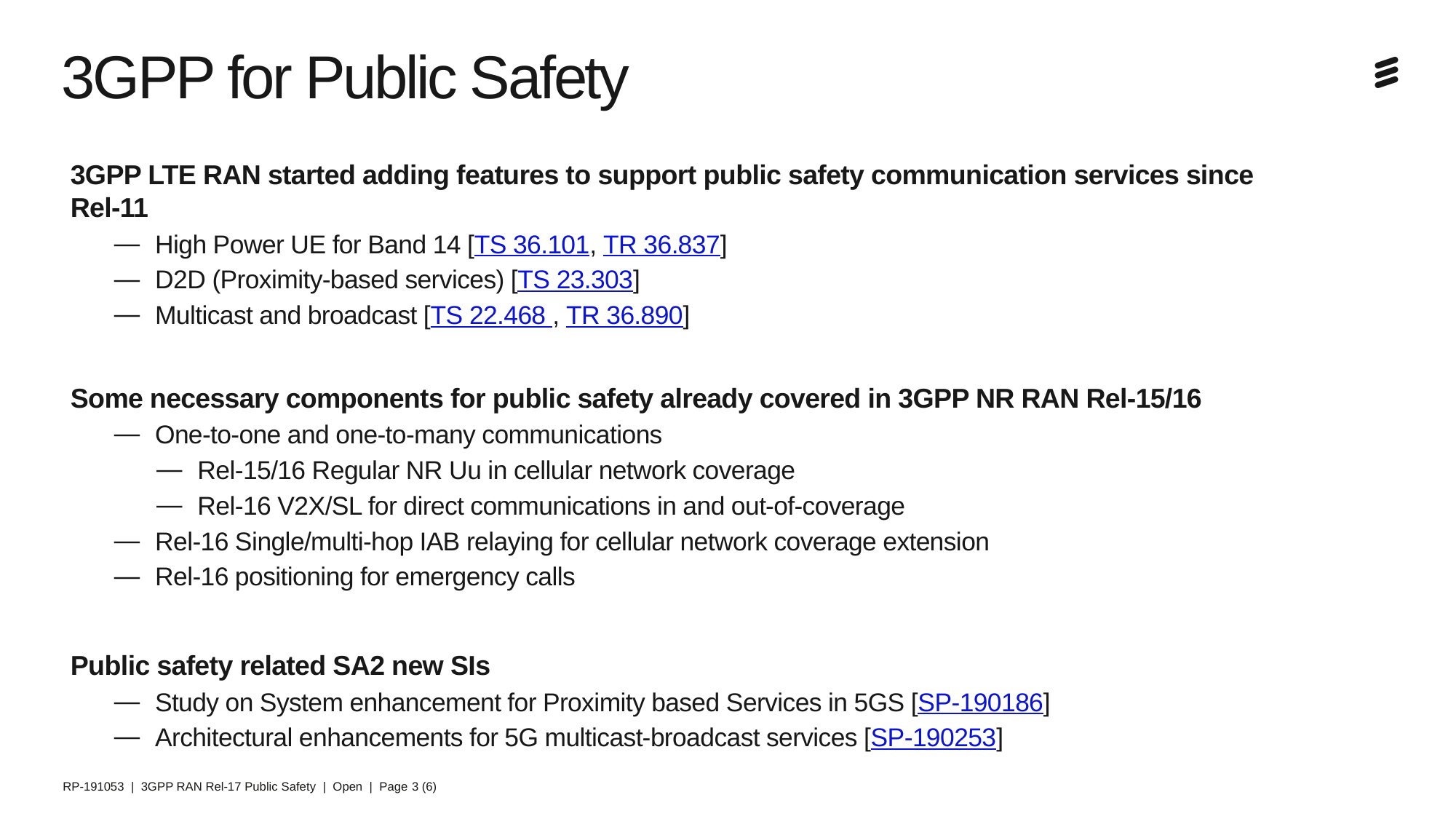

# 3GPP for Public Safety
3GPP LTE RAN started adding features to support public safety communication services since Rel-11
High Power UE for Band 14 [TS 36.101, TR 36.837]
D2D (Proximity-based services) [TS 23.303]
Multicast and broadcast [TS 22.468 , TR 36.890]

Some necessary components for public safety already covered in 3GPP NR RAN Rel-15/16
One-to-one and one-to-many communications
Rel-15/16 Regular NR Uu in cellular network coverage
Rel-16 V2X/SL for direct communications in and out-of-coverage
Rel-16 Single/multi-hop IAB relaying for cellular network coverage extension
Rel-16 positioning for emergency calls

Public safety related SA2 new SIs
Study on System enhancement for Proximity based Services in 5GS [SP-190186]
Architectural enhancements for 5G multicast-broadcast services [SP-190253]